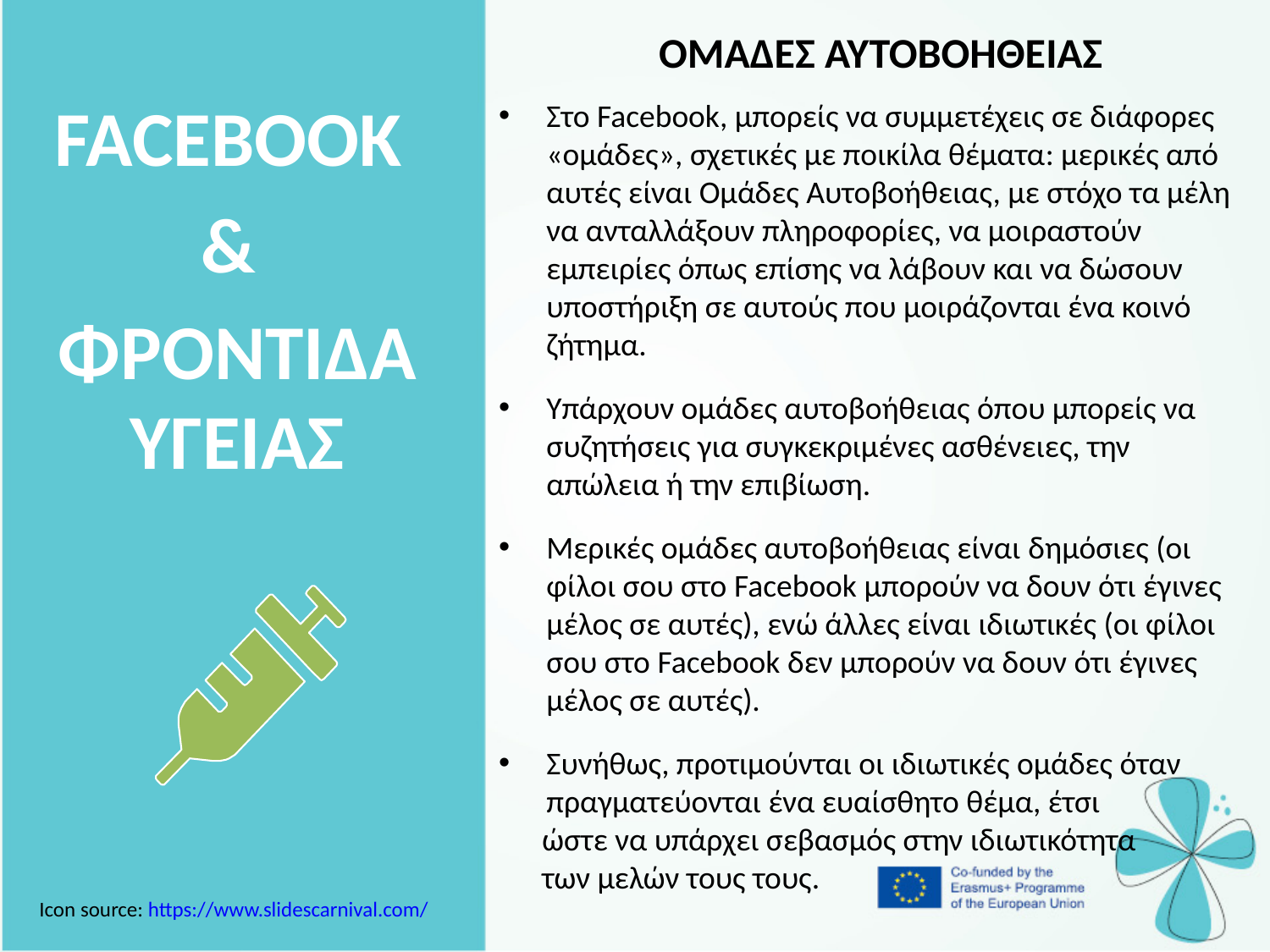

ΟΜΑΔΕΣ ΑΥΤΟΒΟΗΘΕΙΑΣ
Στο Facebook, μπορείς να συμμετέχεις σε διάφορες «ομάδες», σχετικές με ποικίλα θέματα: μερικές από αυτές είναι Ομάδες Αυτοβοήθειας, με στόχο τα μέλη να ανταλλάξουν πληροφορίες, να μοιραστούν εμπειρίες όπως επίσης να λάβουν και να δώσουν υποστήριξη σε αυτούς που μοιράζονται ένα κοινό ζήτημα.
Υπάρχουν ομάδες αυτοβοήθειας όπου μπορείς να συζητήσεις για συγκεκριμένες ασθένειες, την απώλεια ή την επιβίωση.
Μερικές ομάδες αυτοβοήθειας είναι δημόσιες (οι φίλοι σου στο Facebook μπορούν να δουν ότι έγινες μέλος σε αυτές), ενώ άλλες είναι ιδιωτικές (οι φίλοι σου στο Facebook δεν μπορούν να δουν ότι έγινες μέλος σε αυτές).

Συνήθως, προτιμούνται οι ιδιωτικές ομάδες όταν πραγματεύονται ένα ευαίσθητο θέμα, έτσι
      ώστε να υπάρχει σεβασμός στην ιδιωτικότητα
      των μελών τους τους.
| Facebook & ΦΡΟΝΤΙΔΑ ΥΓΕΙΑΣ |
| --- |

Icon source: https://www.slidescarnival.com/